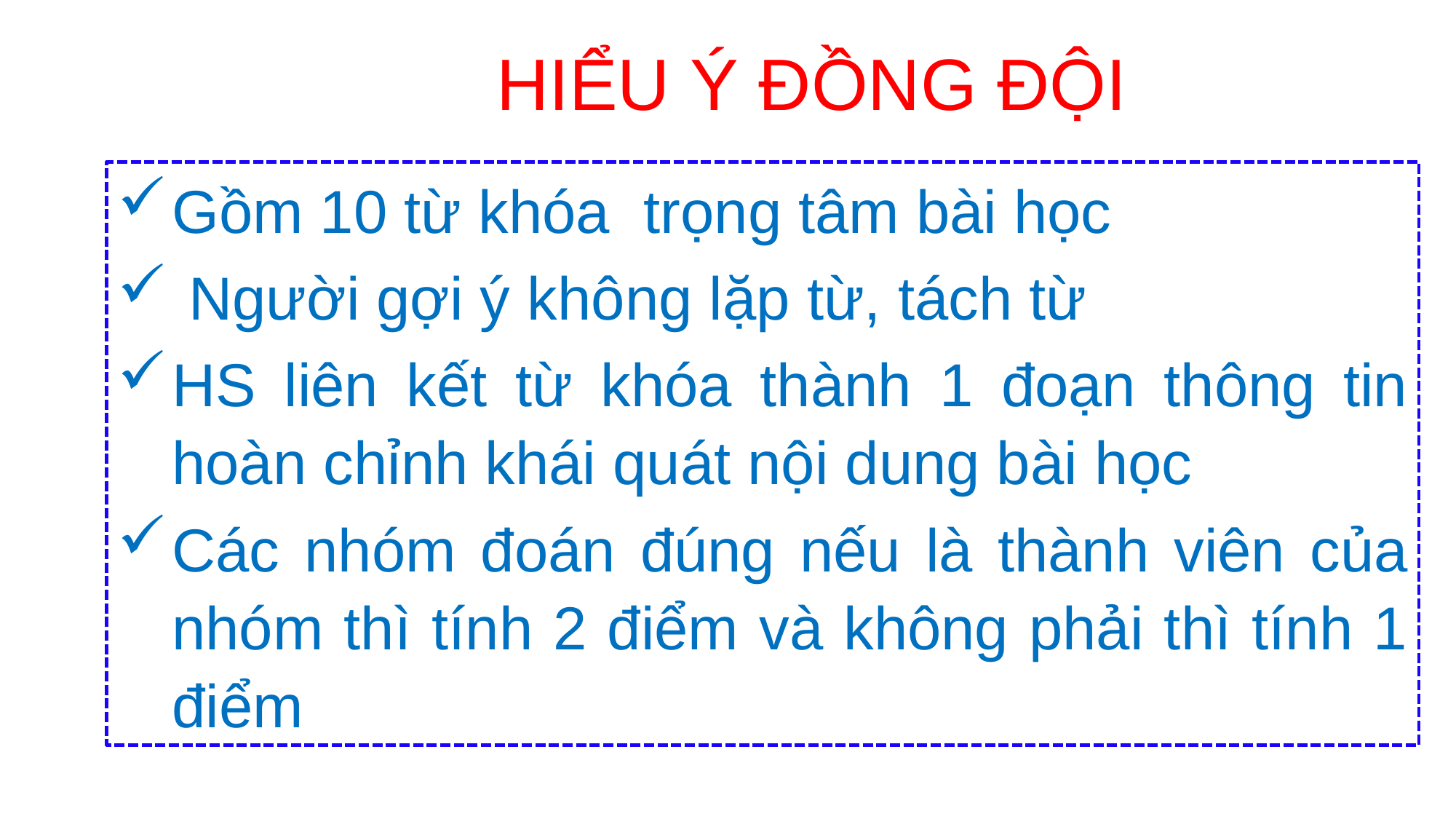

HIỂU Ý ĐỒNG ĐỘI
Gồm 10 từ khóa  trọng tâm bài học
 Người gợi ý không lặp từ, tách từ
HS liên kết từ khóa thành 1 đoạn thông tin hoàn chỉnh khái quát nội dung bài học
Các nhóm đoán đúng nếu là thành viên của nhóm thì tính 2 điểm và không phải thì tính 1 điểm